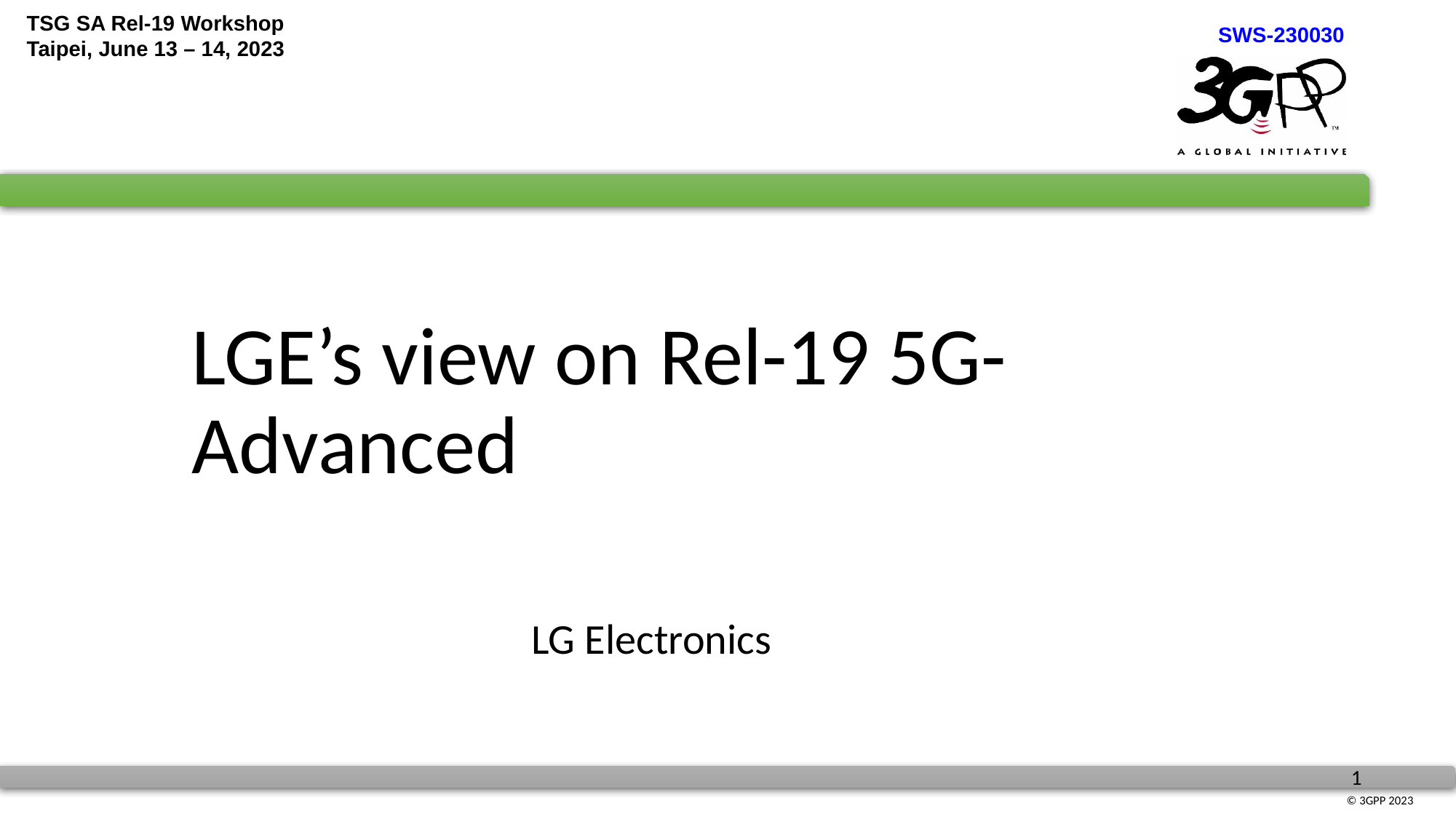

# LGE’s view on Rel-19 5G-Advanced

LG Electronics